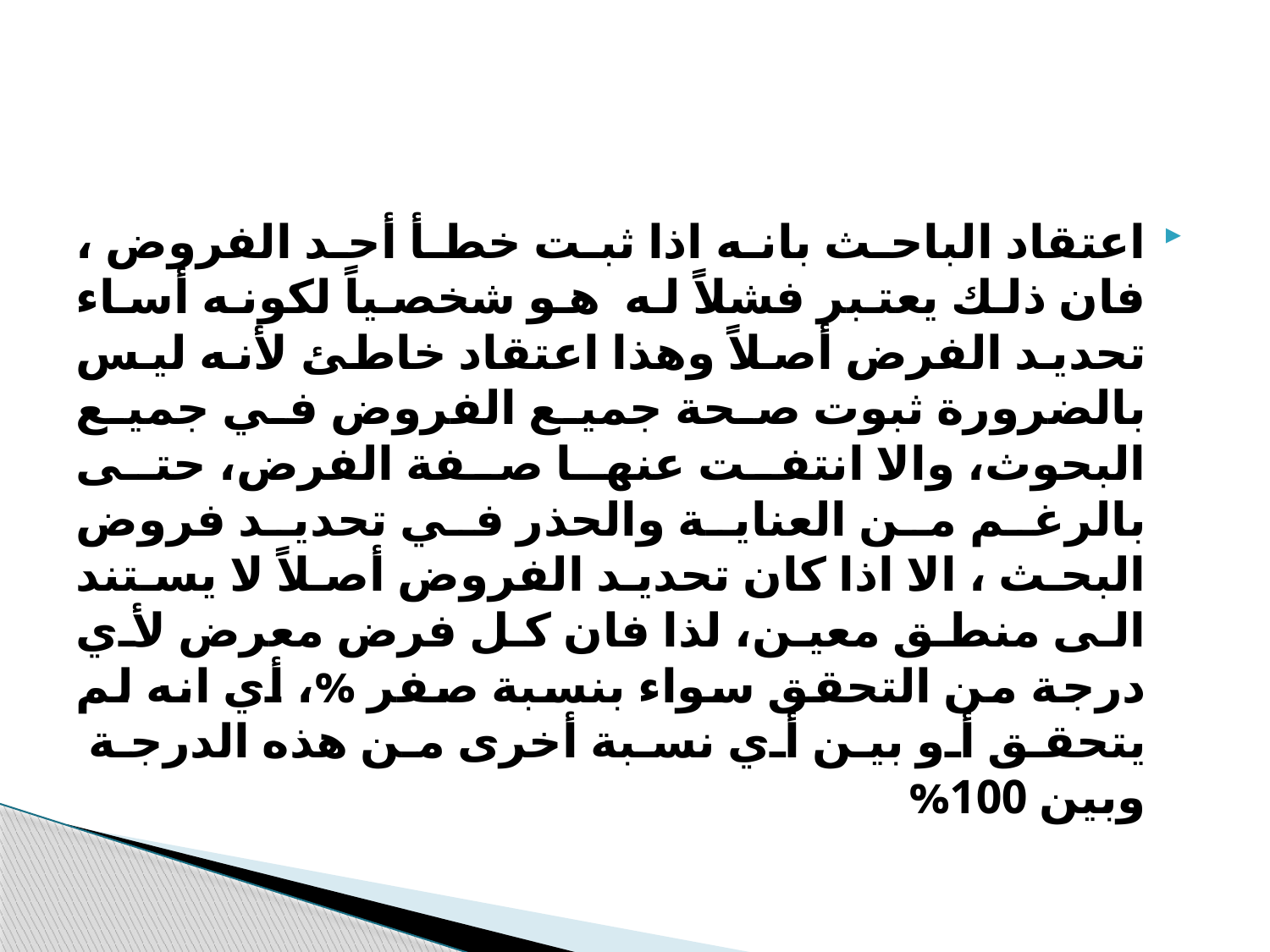

#
اعتقاد الباحث بانه اذا ثبت خطأ أحد الفروض ، فان ذلك يعتبر فشلاً له  هو شخصياً لكونه أساء تحديد الفرض أصلاً وهذا اعتقاد خاطئ لأنه ليس بالضرورة ثبوت صحة جميع الفروض في جميع البحوث، والا انتفت عنها صفة الفرض، حتى بالرغم من العناية والحذر في تحديد فروض البحث ، الا اذا كان تحديد الفروض أصلاً لا يستند الى منطق معين، لذا فان كل فرض معرض لأي درجة من التحقق سواء بنسبة صفر %، أي انه لم يتحقق أو بين أي نسبة أخرى من هذه الدرجة  وبين 100%